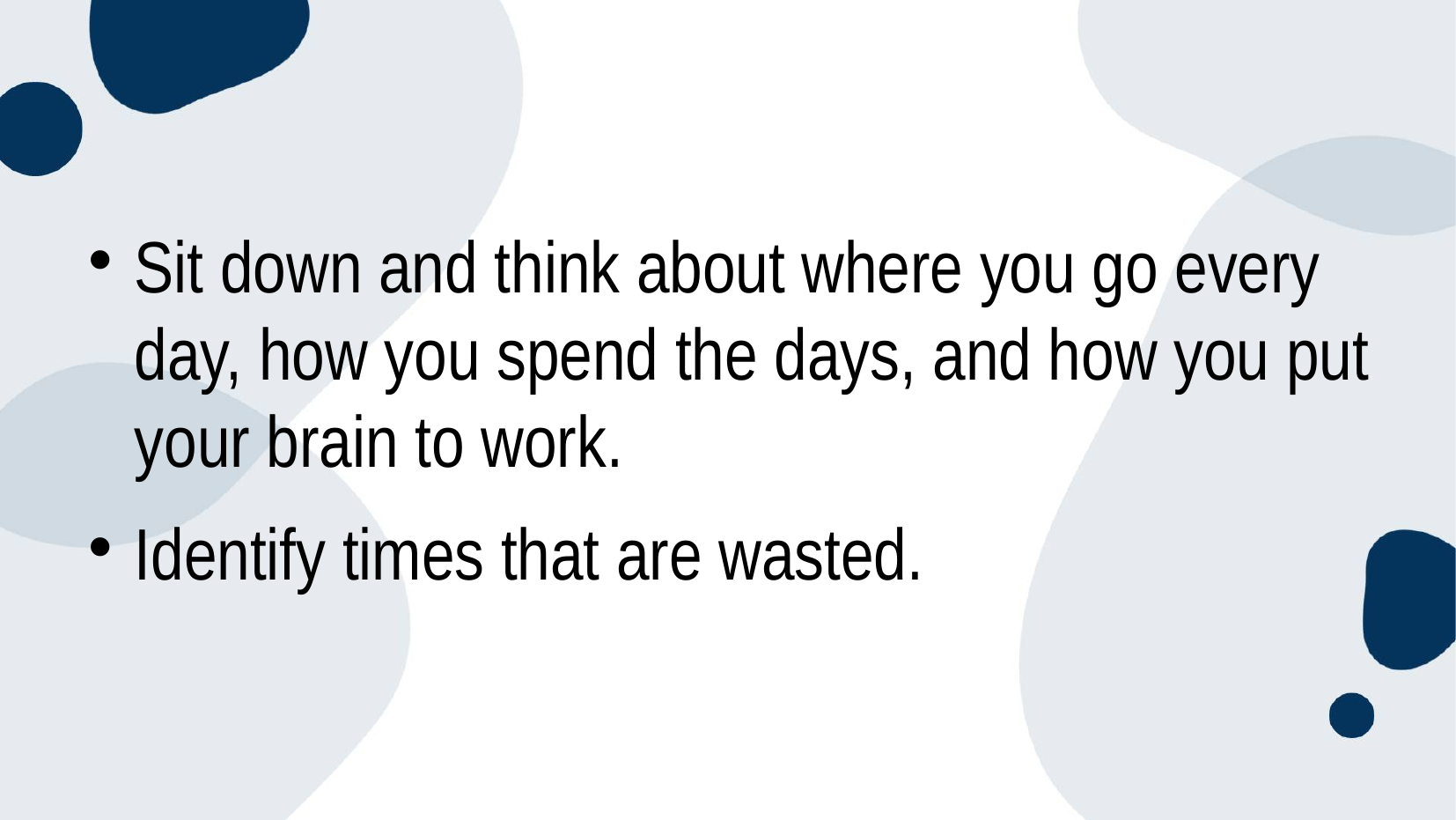

Sit down and think about where you go every day, how you spend the days, and how you put your brain to work.
Identify times that are wasted.